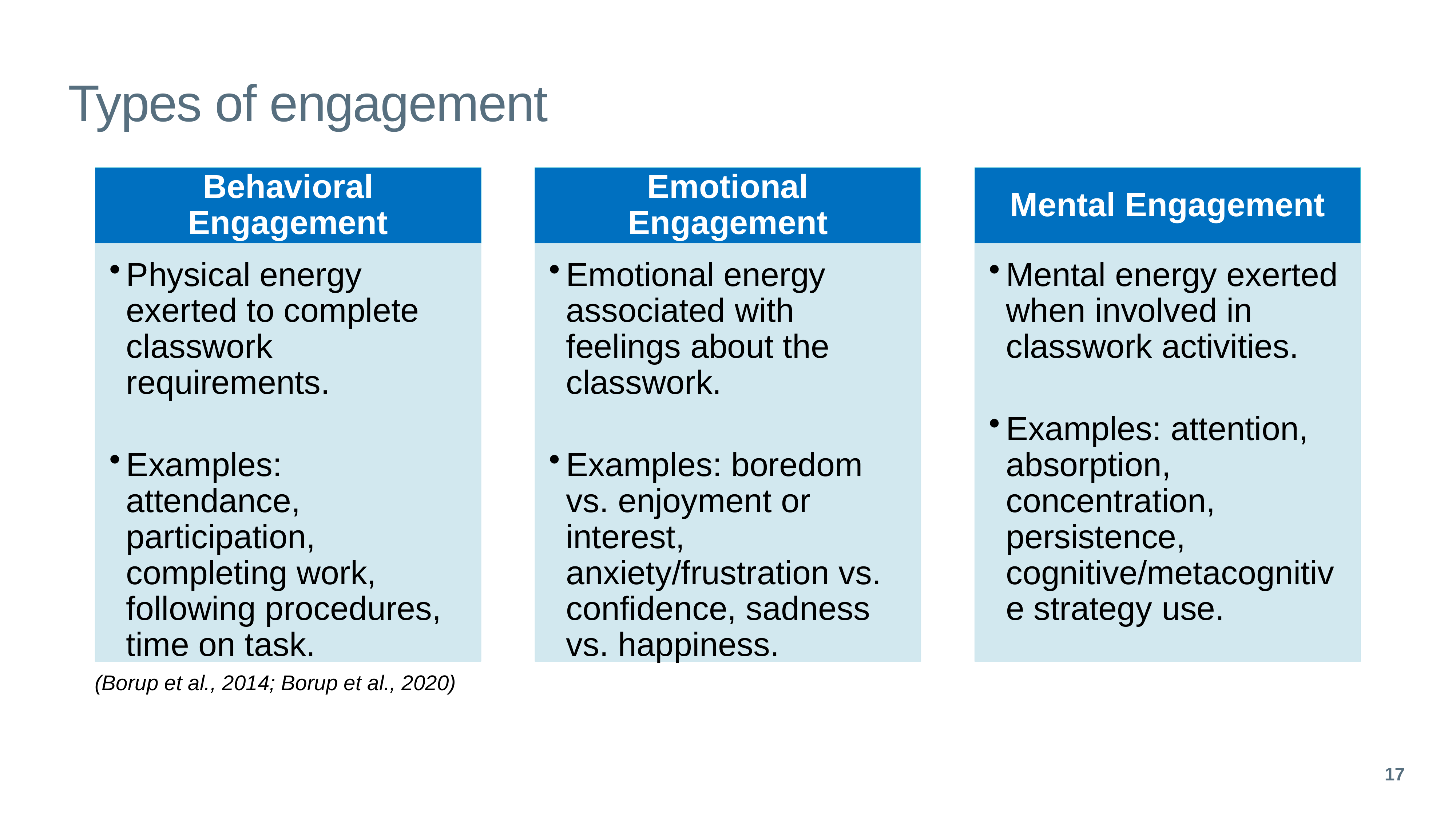

# Types of engagement
Behavioral Engagement
Physical energy exerted to complete classwork requirements.

Examples: attendance, participation, completing work, following procedures, time on task.
Emotional Engagement
Emotional energy associated with feelings about the classwork.

Examples: boredom vs. enjoyment or interest, anxiety/frustration vs. confidence, sadness vs. happiness.
Mental Engagement
Mental energy exerted when involved in classwork activities.

Examples: attention, absorption, concentration, persistence, cognitive/metacognitive strategy use.
(Borup et al., 2014; Borup et al., 2020)
17